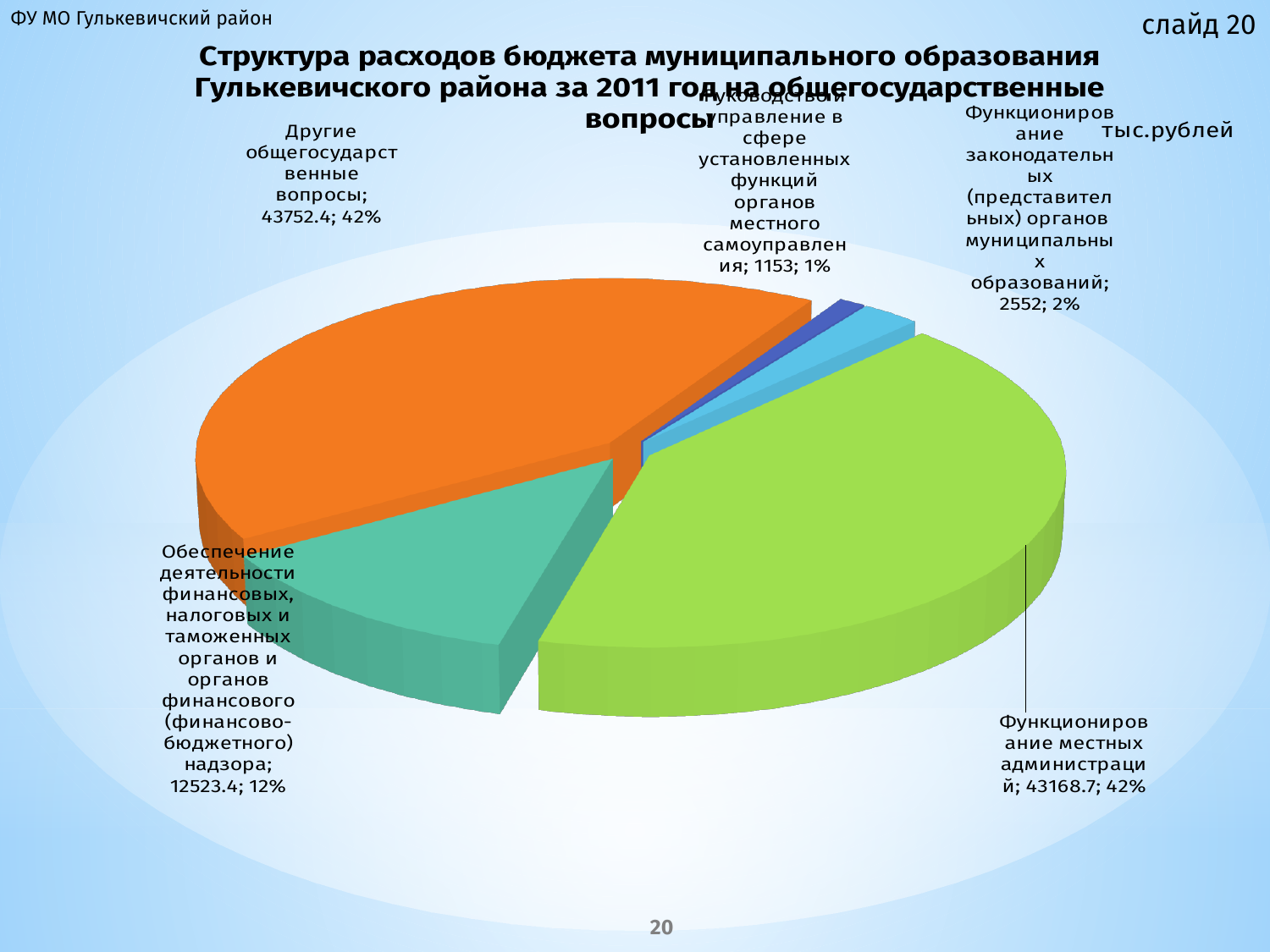

слайд 20
ФУ МО Гулькевичский район

[unsupported chart]

20